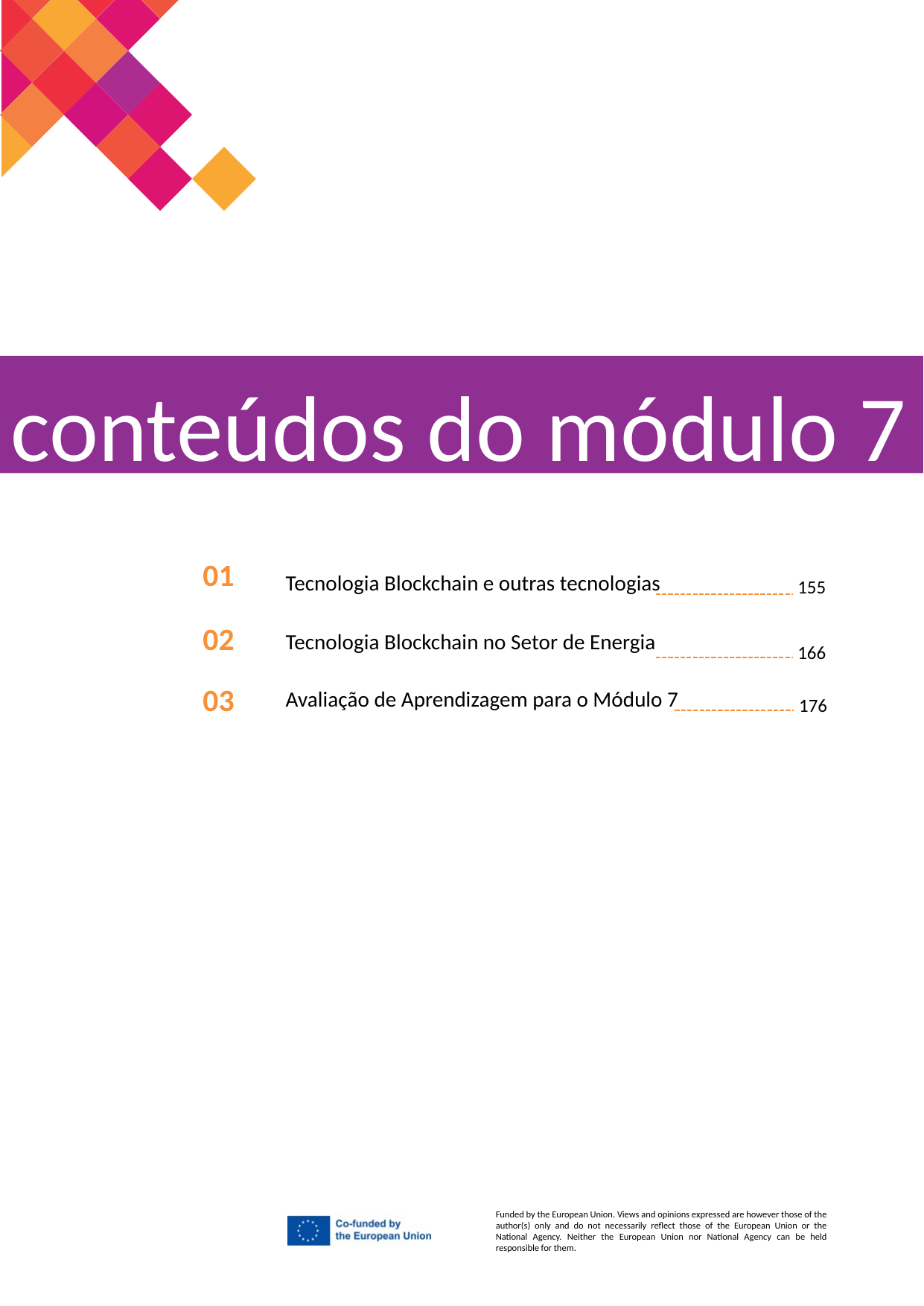

conteúdos do módulo 7
01
Tecnologia Blockchain e outras tecnologias
155
02
Tecnologia Blockchain no Setor de Energia
166
Avaliação de Aprendizagem para o Módulo 7
03
176